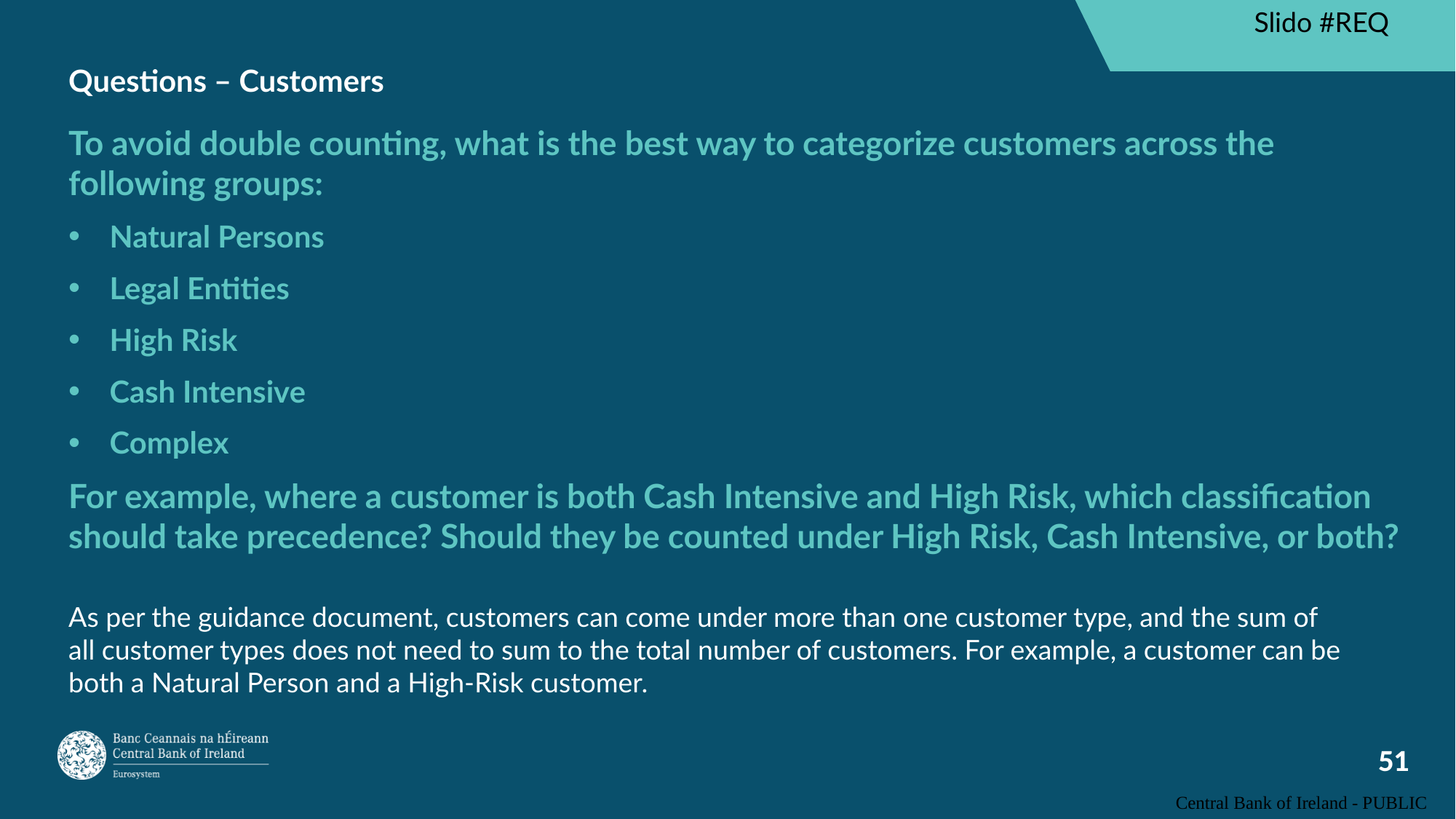

Slido #REQ
# Questions – Customers
To avoid double counting, what is the best way to categorize customers across the following groups:
Natural Persons
Legal Entities
High Risk
Cash Intensive
Complex
For example, where a customer is both Cash Intensive and High Risk, which classification should take precedence? Should they be counted under High Risk, Cash Intensive, or both?
As per the guidance document, customers can come under more than one customer type, and the sum of all customer types does not need to sum to the total number of customers. For example, a customer can be both a Natural Person and a High-Risk customer.
Central Bank of Ireland - PUBLIC